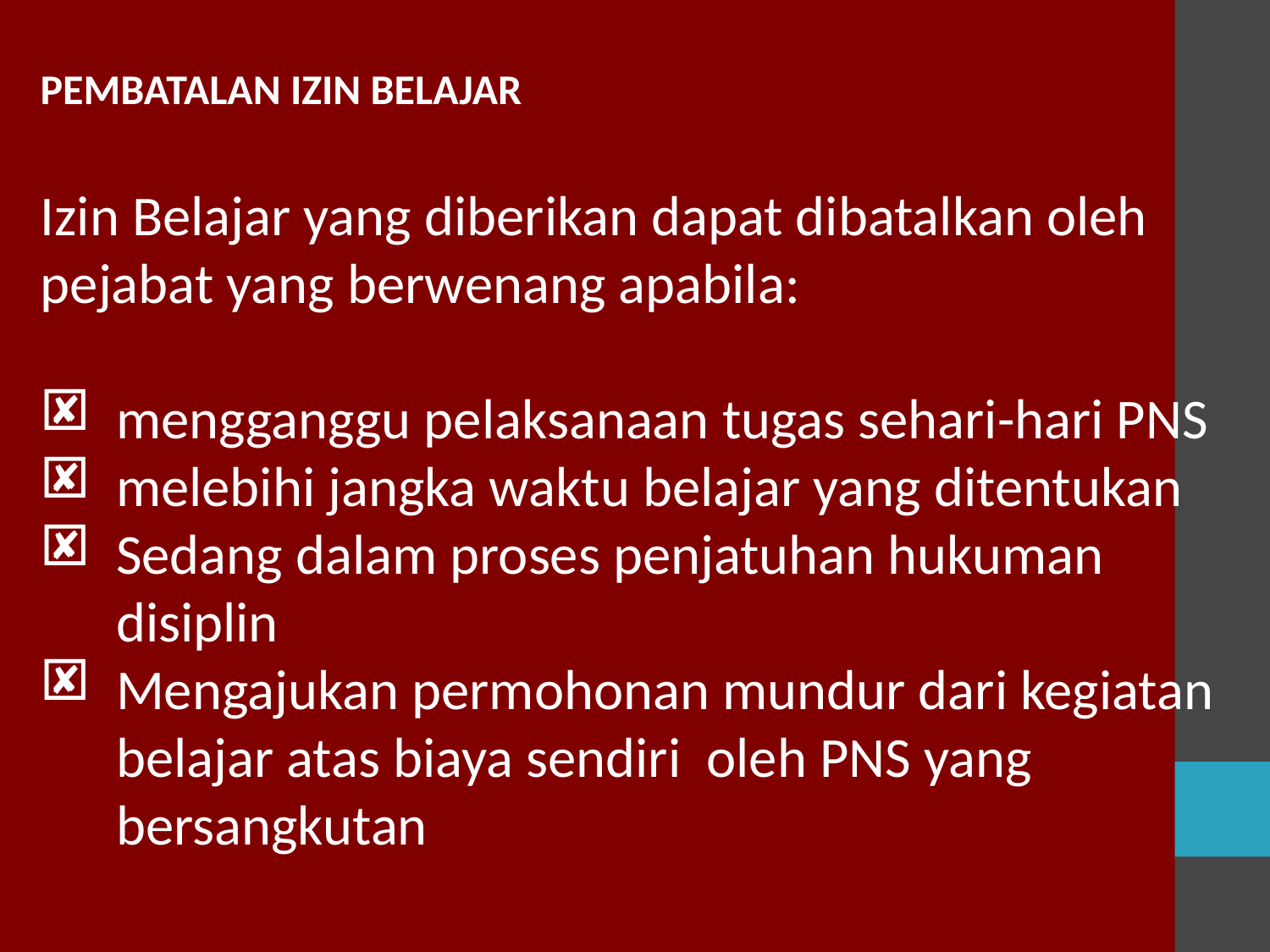

PEMBATALAN IZIN BELAJAR
Izin Belajar yang diberikan dapat dibatalkan oleh pejabat yang berwenang apabila:

mengganggu pelaksanaan tugas sehari-hari PNS
melebihi jangka waktu belajar yang ditentukan
Sedang dalam proses penjatuhan hukuman disiplin
Mengajukan permohonan mundur dari kegiatan belajar atas biaya sendiri  oleh PNS yang bersangkutan